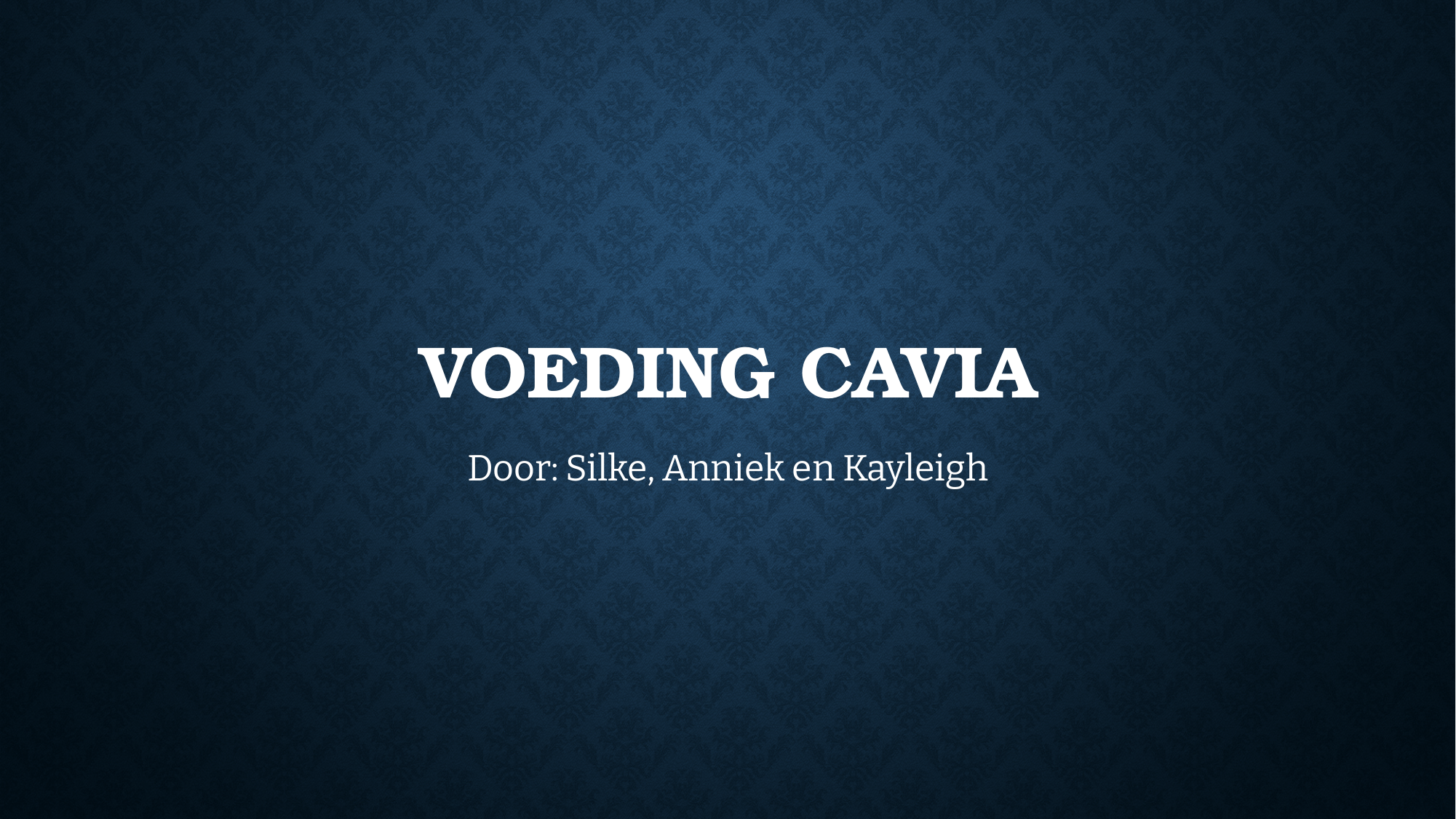

# Voeding cavia
Door: Silke, Anniek en Kayleigh